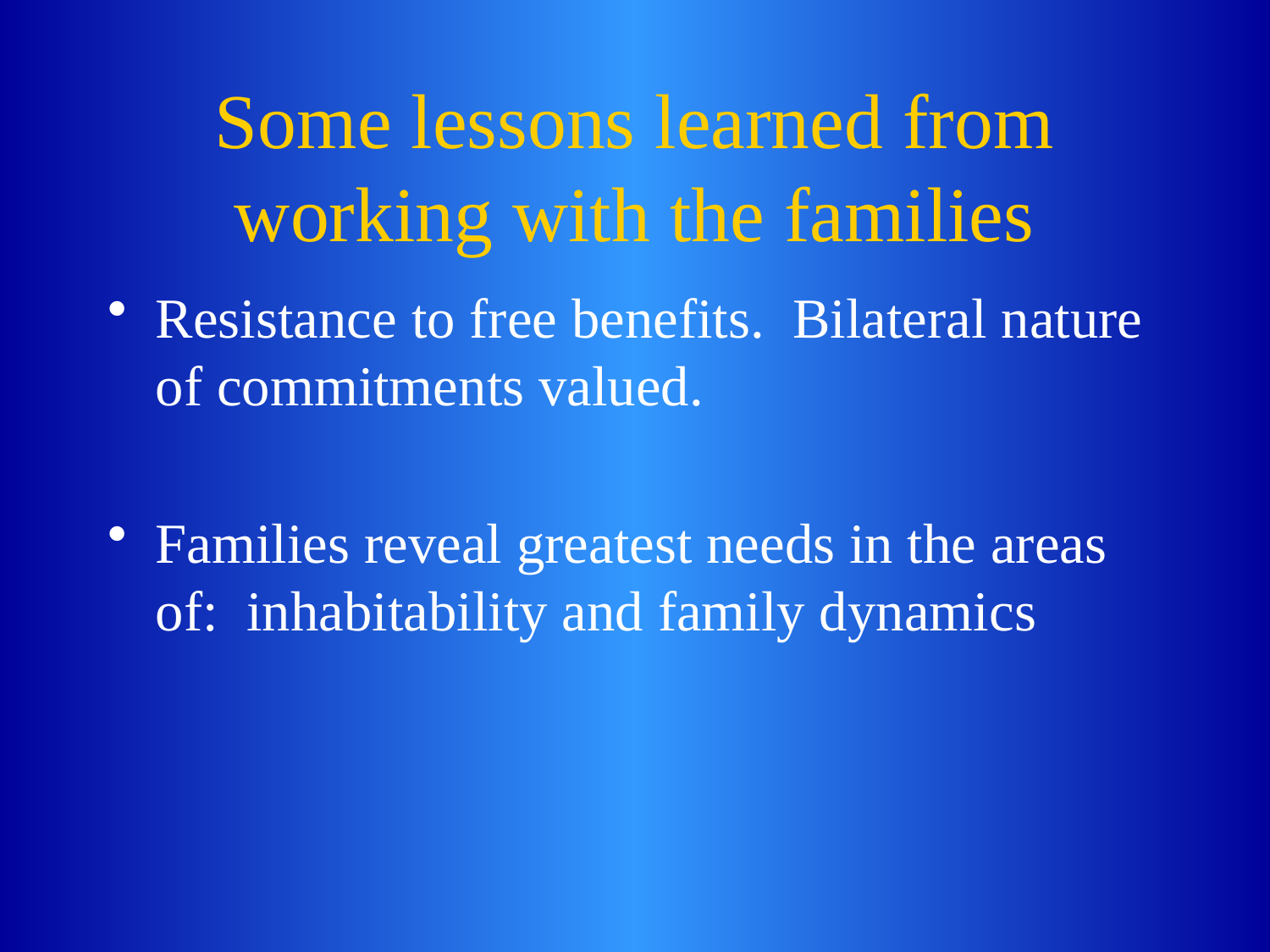

# Some lessons learned from working with the families
Resistance to free benefits.  Bilateral nature of commitments valued.

Families reveal greatest needs in the areas of:  inhabitability and family dynamics